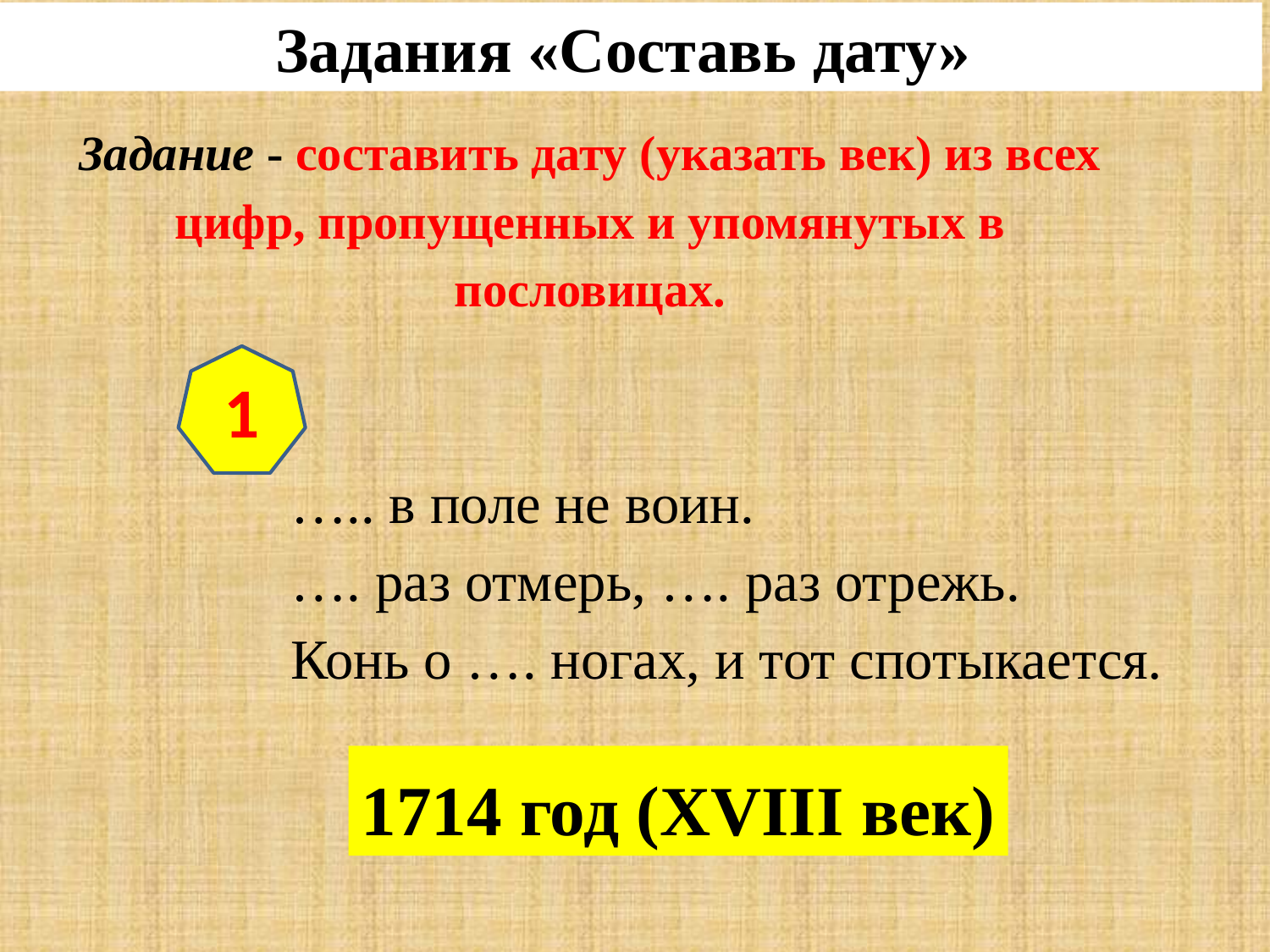

Задания «Составь дату»
Задание - составить дату (указать век) из всех цифр, пропущенных и упомянутых в пословицах.
1
….. в поле не воин.
…. раз отмерь, …. раз отрежь.
Конь о …. ногах, и тот спотыкается.
1714 год (XVIII век)